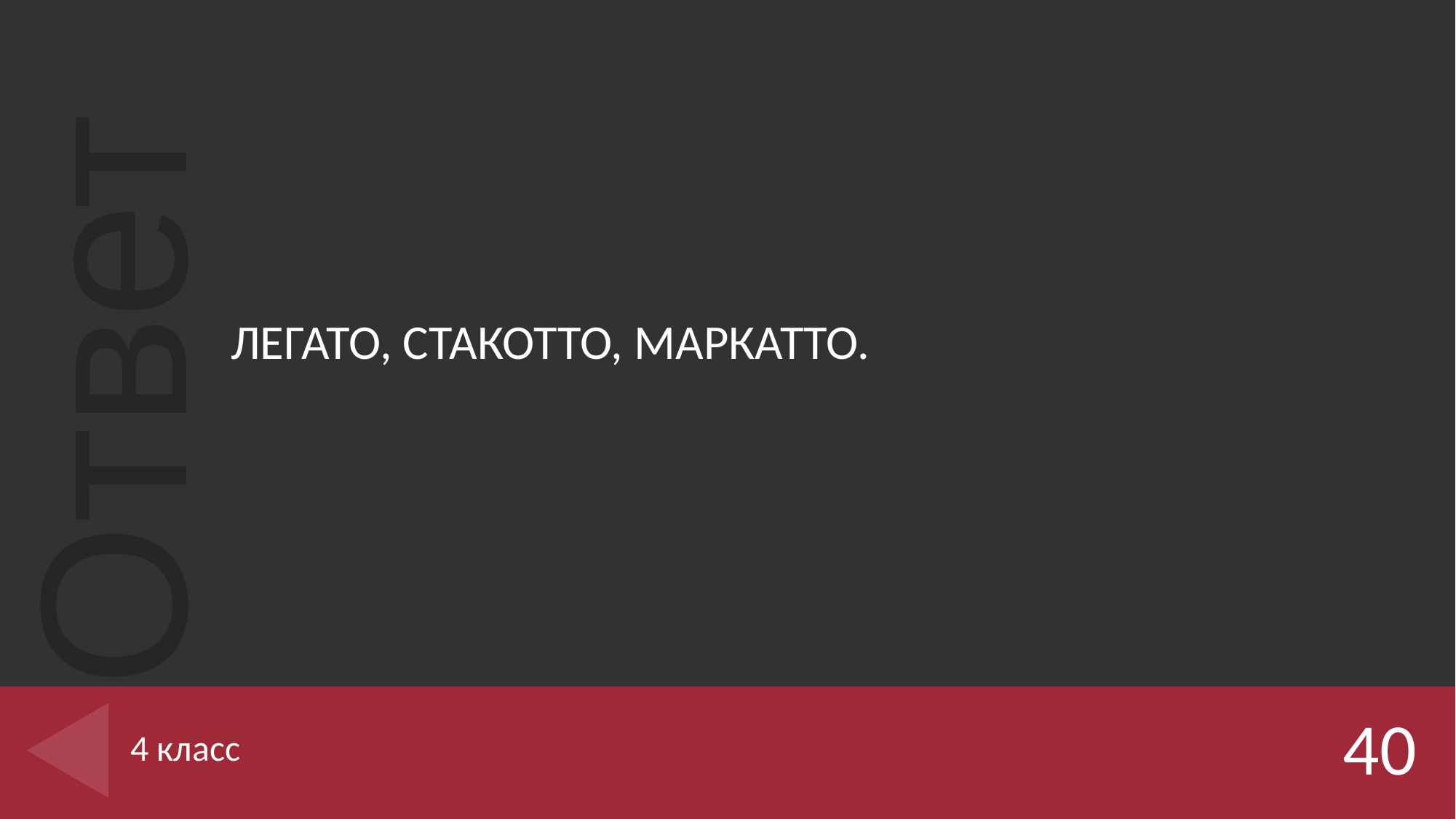

ЛЕГАТО, СТАКОТТО, МАРКАТТО.
# 4 класс
40